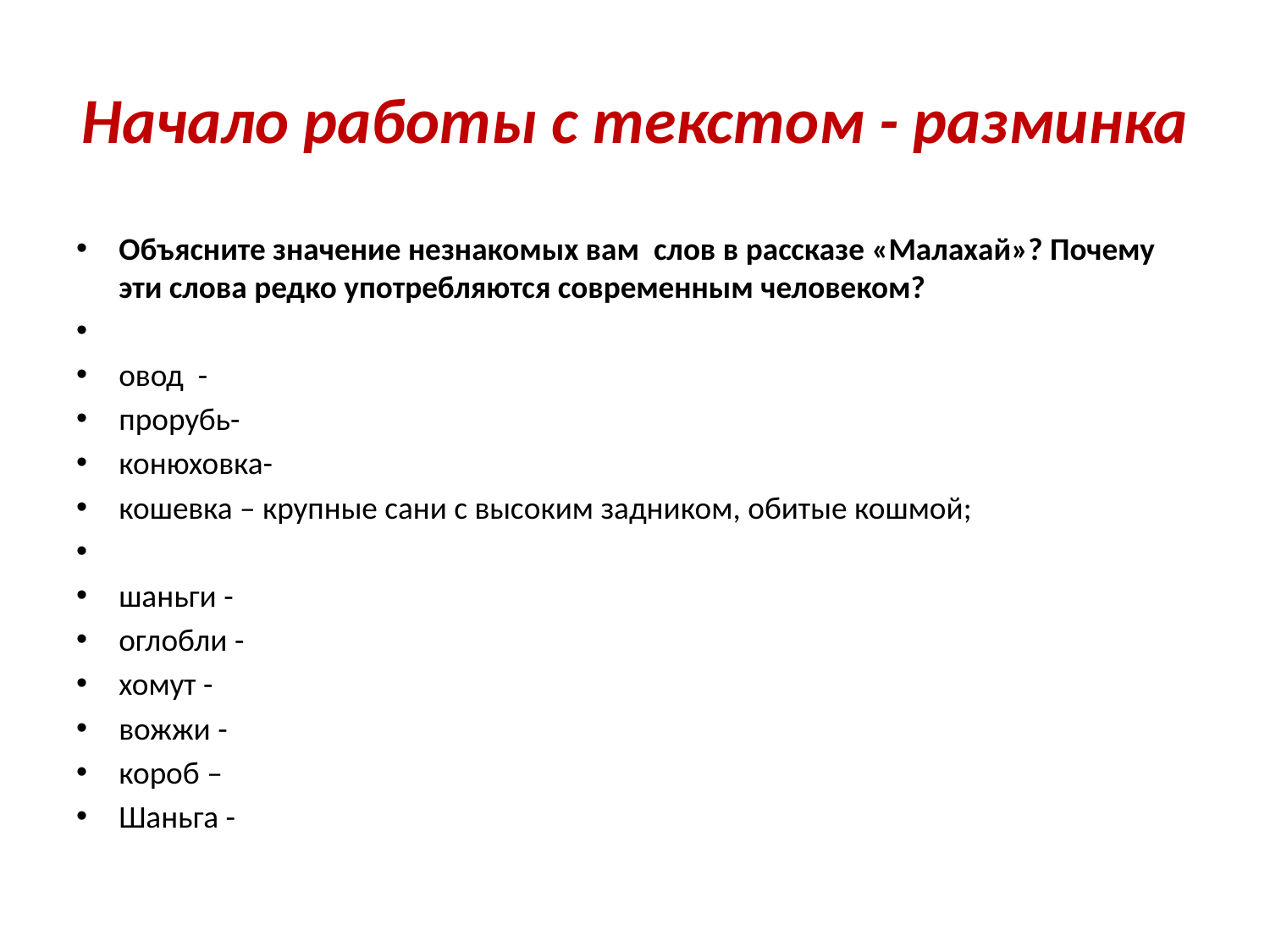

# Начало работы с текстом - разминка
Объясните значение незнакомых вам  слов в рассказе «Малахай»? Почему эти слова редко употребляются современным человеком?

овод  -
прорубь-
конюховка-
кошевка – крупные сани с высоким задником, обитые кошмой;

шаньги -
оглобли -
хомут -
вожжи -
короб –
Шаньга -